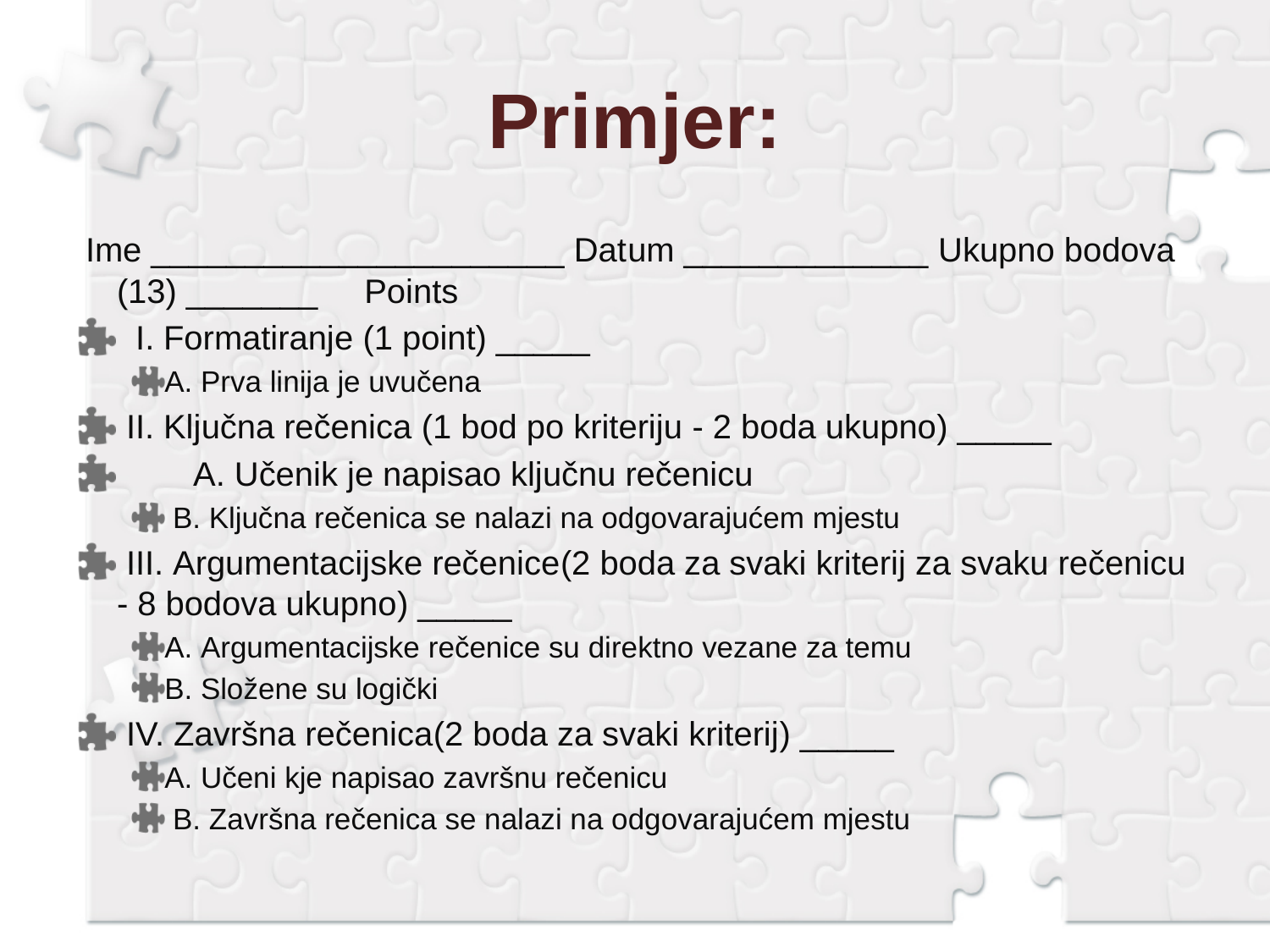

# Primjer:
 Ime ______________________ Datum _____________ Ukupno bodova (13) _______     Points
  I. Formatiranje (1 point) _____
A. Prva linija je uvučena
 II. Ključna rečenica (1 bod po kriteriju - 2 boda ukupno) _____
 	A. Učenik je napisao ključnu rečenicu
 B. Ključna rečenica se nalazi na odgovarajućem mjestu
 III. Argumentacijske rečenice(2 boda za svaki kriterij za svaku rečenicu - 8 bodova ukupno) _____
A. Argumentacijske rečenice su direktno vezane za temu
B. Složene su logički
 IV. Završna rečenica(2 boda za svaki kriterij) _____
A. Učeni kje napisao završnu rečenicu
 B. Završna rečenica se nalazi na odgovarajućem mjestu